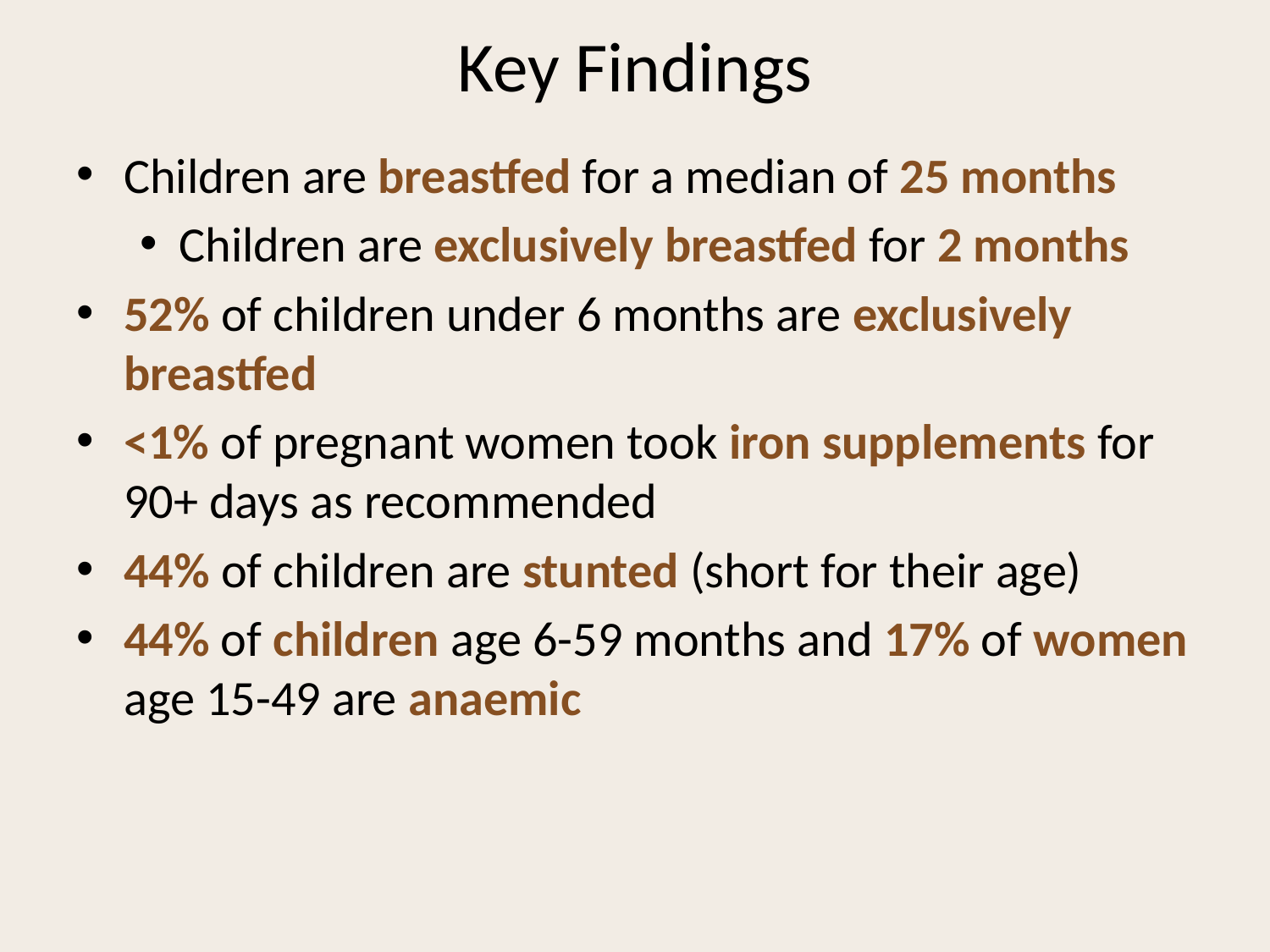

# Key Findings
Children are breastfed for a median of 25 months
Children are exclusively breastfed for 2 months
52% of children under 6 months are exclusively breastfed
<1% of pregnant women took iron supplements for 90+ days as recommended
44% of children are stunted (short for their age)
44% of children age 6-59 months and 17% of women age 15-49 are anaemic